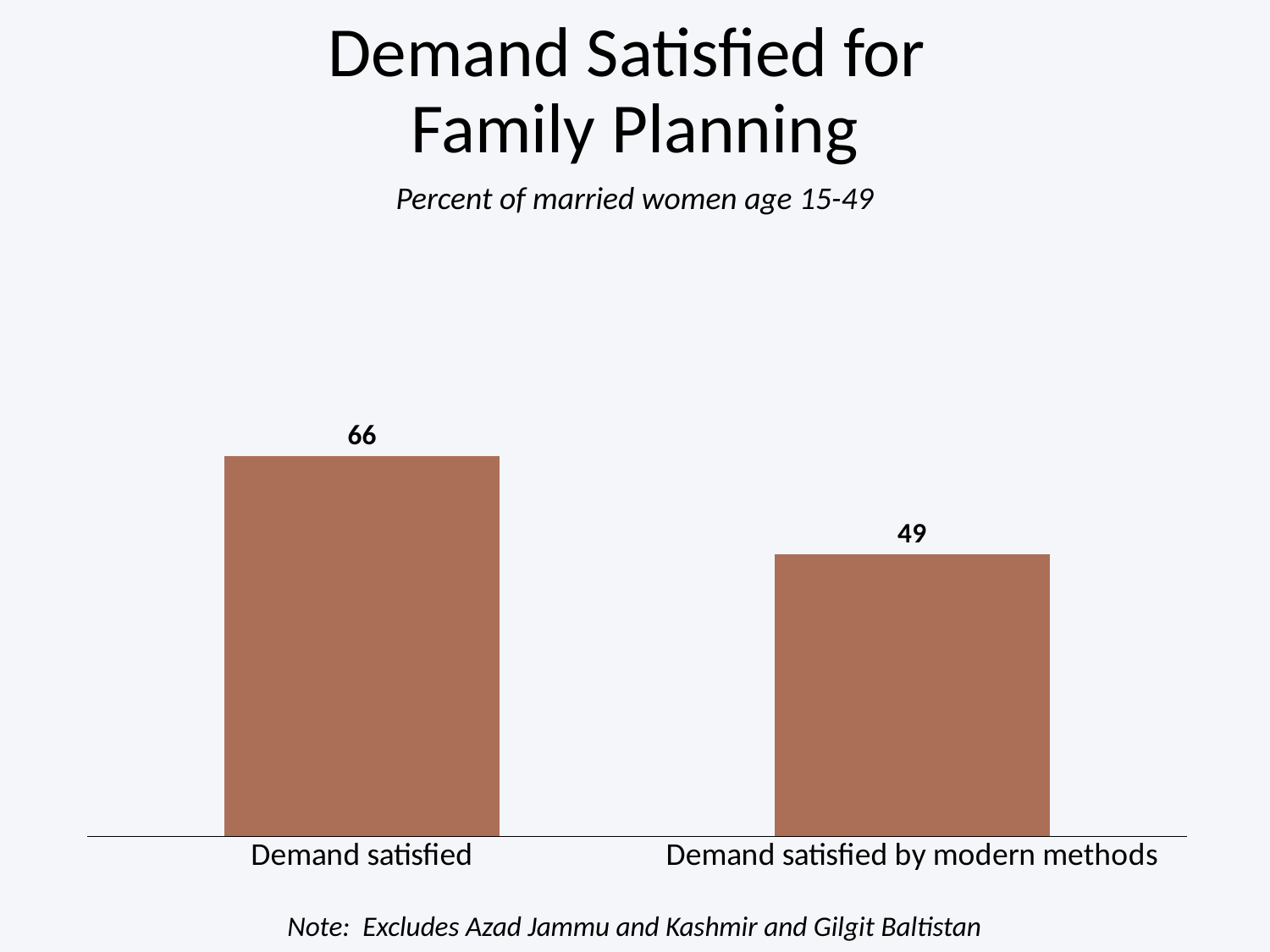

# Demand Satisfied for Family Planning
Percent of married women age 15-49

### Chart

| Category | Series 1 |
|---|---|
| Demand satisfied | 66.0 |
| Demand satisfied by modern methods | 49.0 |
Note:  Excludes Azad Jammu and Kashmir and Gilgit Baltistan